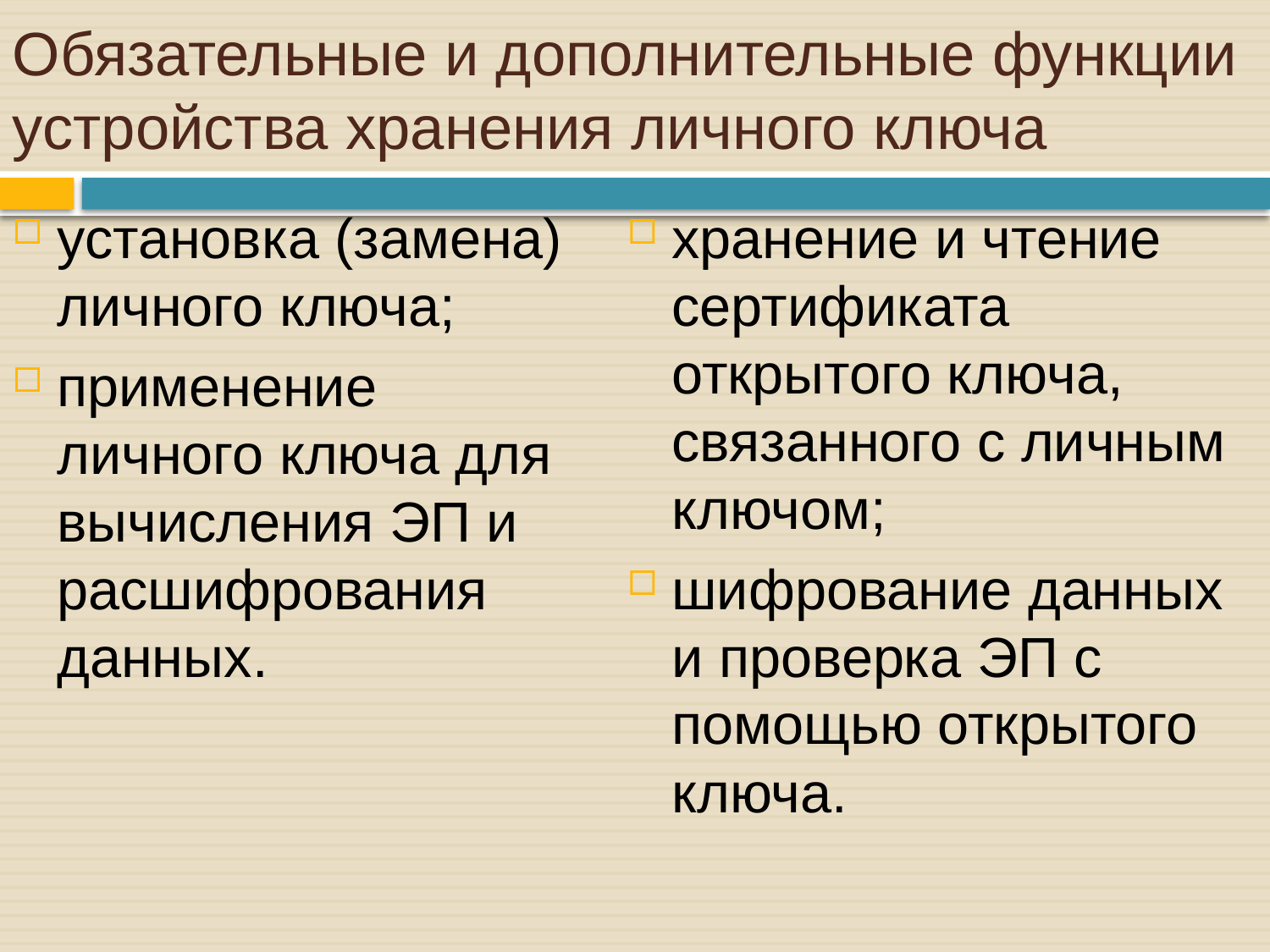

# Обязательные и дополнительные функции устройства хранения личного ключа
установка (замена) личного ключа;
применение личного ключа для вычисления ЭП и расшифрования данных.
хранение и чтение сертификата открытого ключа,  связанного с личным ключом;
шифрование данных и проверка ЭП с помощью открытого ключа.